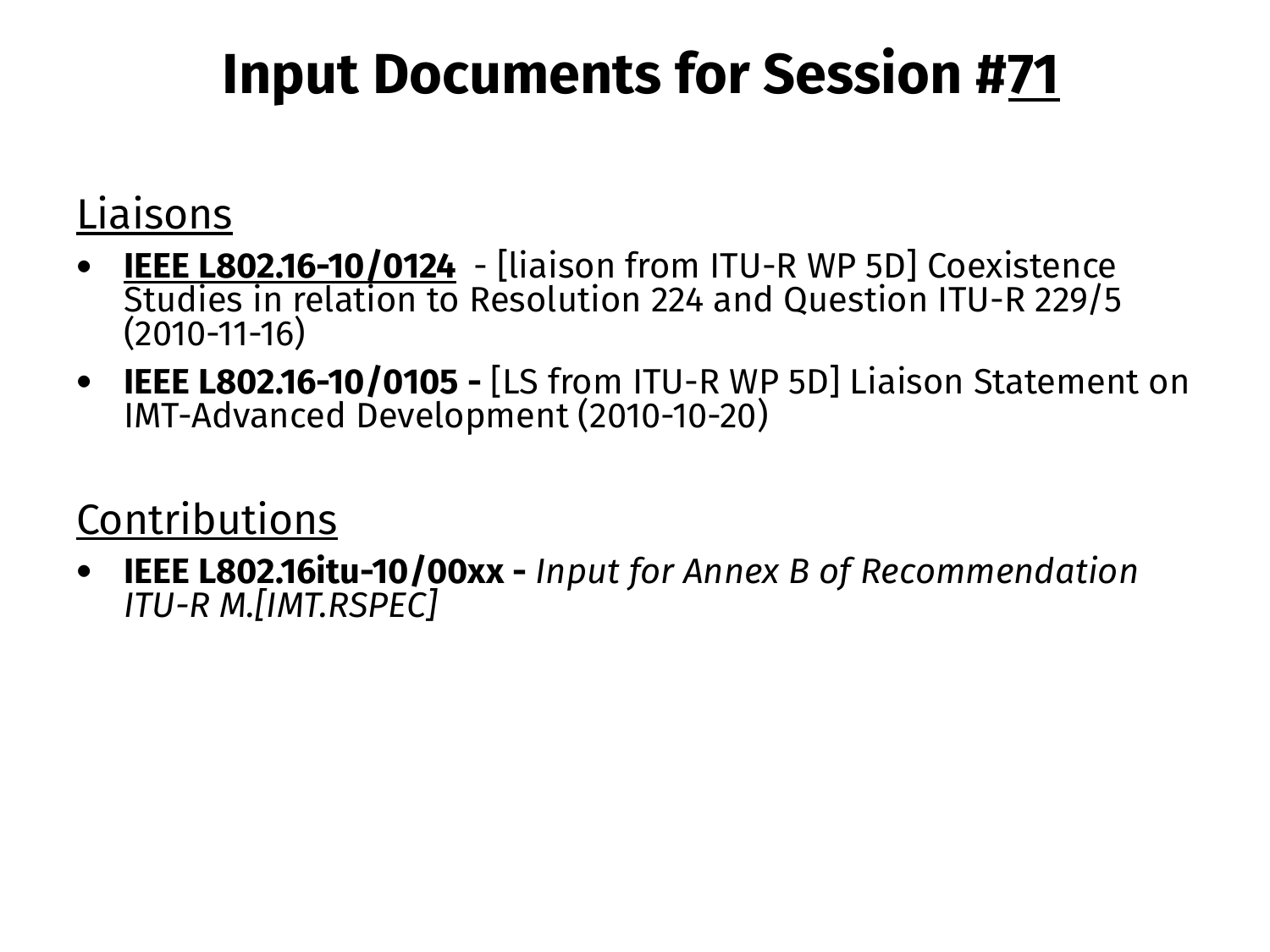

# Input Documents for Session #71
Liaisons
IEEE L802.16-10/0124  - [liaison from ITU-R WP 5D] Coexistence Studies in relation to Resolution 224 and Question ITU-R 229/5 (2010-11-16)
IEEE L802.16-10/0105 - [LS from ITU-R WP 5D] Liaison Statement on IMT-Advanced Development (2010-10-20)

Contributions
IEEE L802.16itu-10/00xx - Input for Annex B of Recommendation ITU-R M.[IMT.RSPEC]